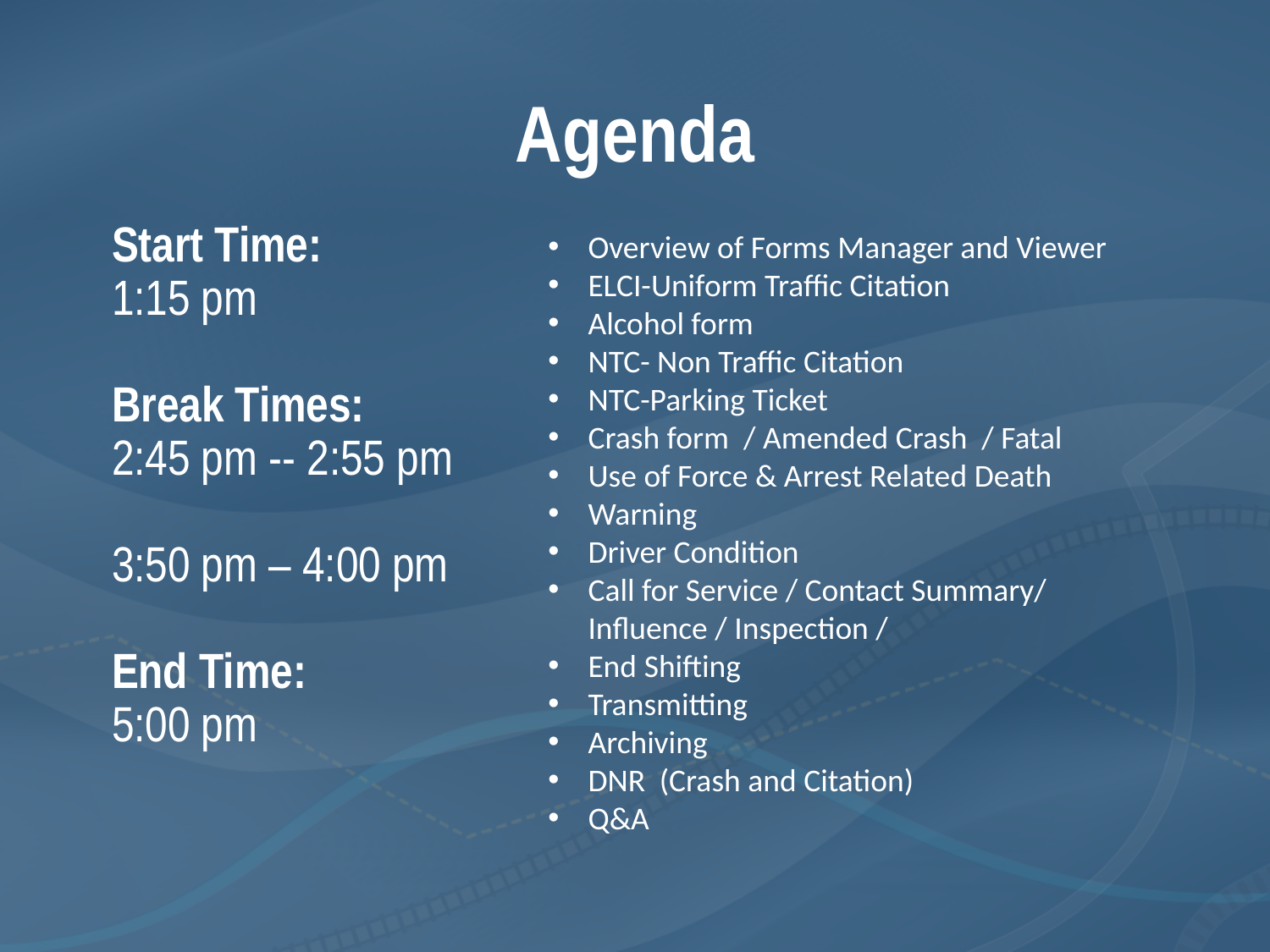

# Agenda
Start Time:
1:15 pm

Break Times:
2:45 pm -- 2:55 pm
3:50 pm – 4:00 pm

End Time:
5:00 pm
Overview of Forms Manager and Viewer
ELCI-Uniform Traffic Citation
Alcohol form
NTC- Non Traffic Citation
NTC-Parking Ticket
Crash form  / Amended Crash  / Fatal
Use of Force & Arrest Related Death
Warning
Driver Condition
Call for Service / Contact Summary/ Influence / Inspection /
End Shifting
Transmitting
Archiving
DNR  (Crash and Citation)
Q&A